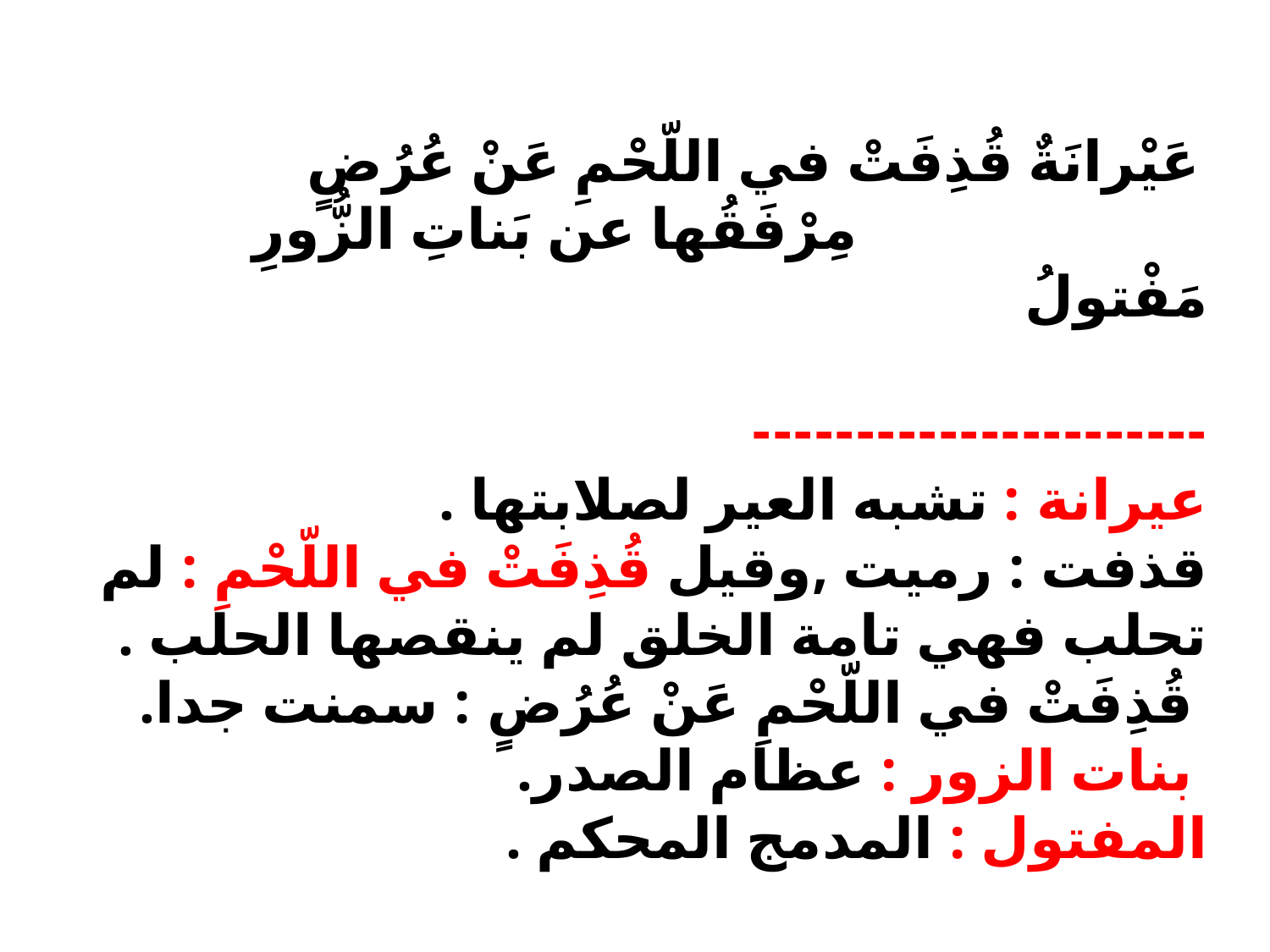

عَيْرانَةٌ قُذِفَتْ في اللّحْمِ عَنْ عُرُضٍ
                        مِرْفَقُها عن بَناتِ الزُّورِ مَفْتولُ
----------------------
عيرانة : تشبه العير لصلابتها .
قذفت : رميت ,وقيل قُذِفَتْ في اللّحْمِ : لم تحلب فهي تامة الخلق لم ينقصها الحلب .
 قُذِفَتْ في اللّحْمِ عَنْ عُرُضٍ : سمنت جدا.
 بنات الزور : عظام الصدر.
المفتول : المدمج المحكم .